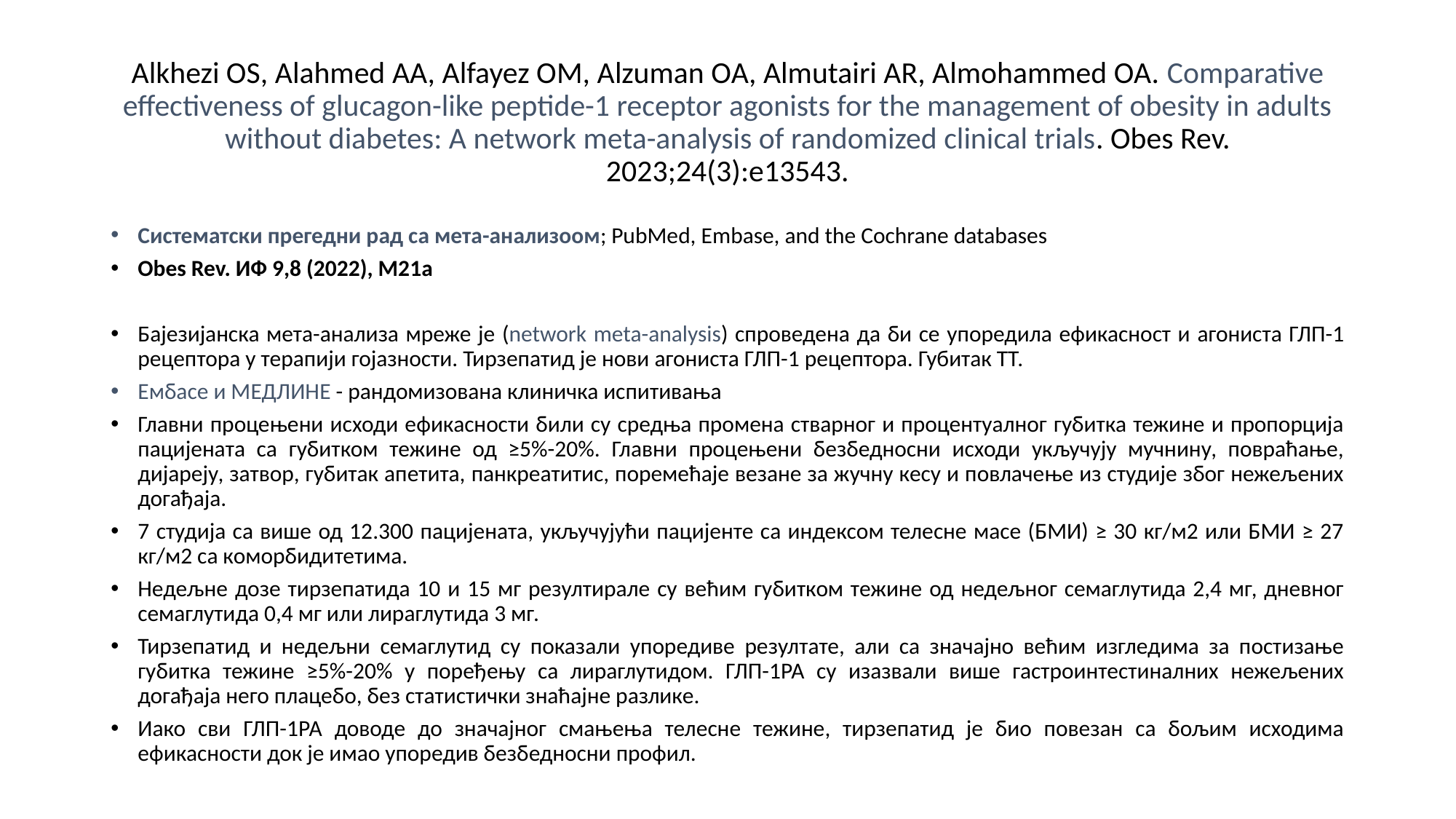

# Alkhezi OS, Alahmed AA, Alfayez OM, Alzuman OA, Almutairi AR, Almohammed OA. Comparative effectiveness of glucagon-like peptide-1 receptor agonists for the management of obesity in adults without diabetes: A network meta-analysis of randomized clinical trials. Obes Rev. 2023;24(3):e13543.
Систематски прегедни рад са мета-анализоом; PubMed, Embase, and the Cochrane databases
Obes Rev. ИФ 9,8 (2022), М21а

Бајезијанска мета-анализа мреже је (network meta-analysis) спроведена да би се упоредила ефикасност и агониста ГЛП-1 рецептора у терапији гојазности. Тирзепатид је нови агониста ГЛП-1 рецептора. Губитак ТТ.
Ембасе и МЕДЛИНЕ - рандомизована клиничка испитивања
Главни процењени исходи ефикасности били су средња промена стварног и процентуалног губитка тежине и пропорција пацијената са губитком тежине од ≥5%-20%. Главни процењени безбедносни исходи укључују мучнину, повраћање, дијареју, затвор, губитак апетита, панкреатитис, поремећаје везане за жучну кесу и повлачење из студије због нежељених догађаја.
7 студија са више од 12.300 пацијената, укључујући пацијенте са индексом телесне масе (БМИ) ≥ 30 кг/м2 или БМИ ≥ 27 кг/м2 са коморбидитетима.
Недељне дозе тирзепатида 10 и 15 мг резултирале су већим губитком тежине од недељног семаглутида 2,4 мг, дневног семаглутида 0,4 мг или лираглутида 3 мг.
Тирзепатид и недељни семаглутид су показали упоредиве резултате, али са значајно већим изгледима за постизање губитка тежине ≥5%-20% у поређењу са лираглутидом. ГЛП-1РА су изазвали више гастроинтестиналних нежељених догађаја него плацебо, без статистички знаћајне разлике.
Иако сви ГЛП-1РА доводе до значајног смањења телесне тежине, тирзепатид је био повезан са бољим исходима ефикасности док је имао упоредив безбедносни профил.